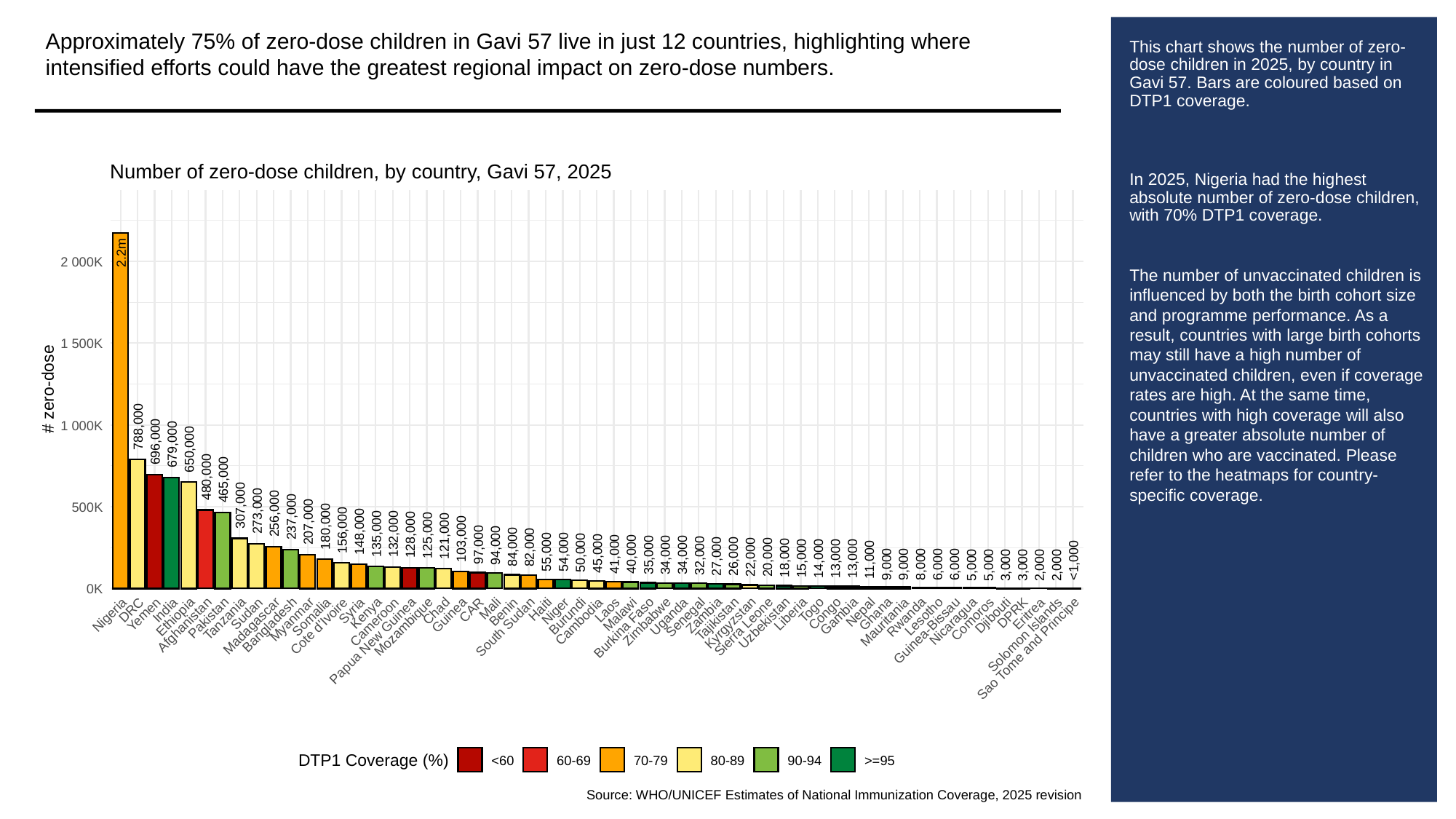

Approximately 75% of zero-dose children in Gavi 57 live in just 12 countries, highlighting where intensified efforts could have the greatest regional impact on zero-dose numbers.
# This chart shows the number of zero-dose children in 2025, by country in Gavi 57. Bars are coloured based on DTP1 coverage.

In 2025, Nigeria had the highest absolute number of zero-dose children, with 70% DTP1 coverage.

The number of unvaccinated children is influenced by both the birth cohort size and programme performance. As a result, countries with large birth cohorts may still have a high number of unvaccinated children, even if coverage rates are high. At the same time, countries with high coverage will also have a greater absolute number of children who are vaccinated. Please refer to the heatmaps for country-specific coverage.

Number of zero-dose children, by country, Gavi 57, 2025

2.2m
2 000K

1 500K

# zero-dose

1 000K
788,000

696,000
679,000
650,000

480,000

465,000

307,000
500K
273,000

256,000

237,000

207,000
180,000
156,000
148,000
135,000
132,000
128,000
125,000
121,000
103,000

97,000
94,000
84,000
82,000

55,000
54,000

50,000
45,000
41,000
40,000

35,000
34,000
34,000
32,000
27,000
26,000
22,000
20,000
18,000
15,000
14,000
13,000
13,000

11,000
<1,000

9,000
9,000
8,000
6,000
6,000
5,000
5,000
3,000
3,000
2,000
2,000

0K

Mali
Haiti
CAR
DRC
India
Laos
Togo
Syria
Niger
Chad
Benin
Nepal
DPRK
Kenya
Sudan
Eritrea
Congo
Liberia
Ghana
Yemen
Malawi
Nigeria
Guinea
Zambia
Djibouti
Burundi
Gambia
Uganda
Lesotho
Somalia
Ethiopia
Rwanda
Senegal
Pakistan
Tanzania
Comoros
Tajikistan
Myanmar
Cambodia
Nicaragua
Zimbabwe
Cameroon
Mauritania
Kyrgyzstan
Uzbekistan
Afghanistan
Bangladesh
Madagascar
Cote d'Ivoire
Mozambique
Sierra Leone
South Sudan
Burkina Faso
Guinea-Bissau
Solomon Islands
Papua New Guinea
Sao Tome and Principe

DTP1 Coverage (%)
<60
60-69
70-79
80-89
90-94
>=95
Source: WHO/UNICEF Estimates of National Immunization Coverage, 2025 revision